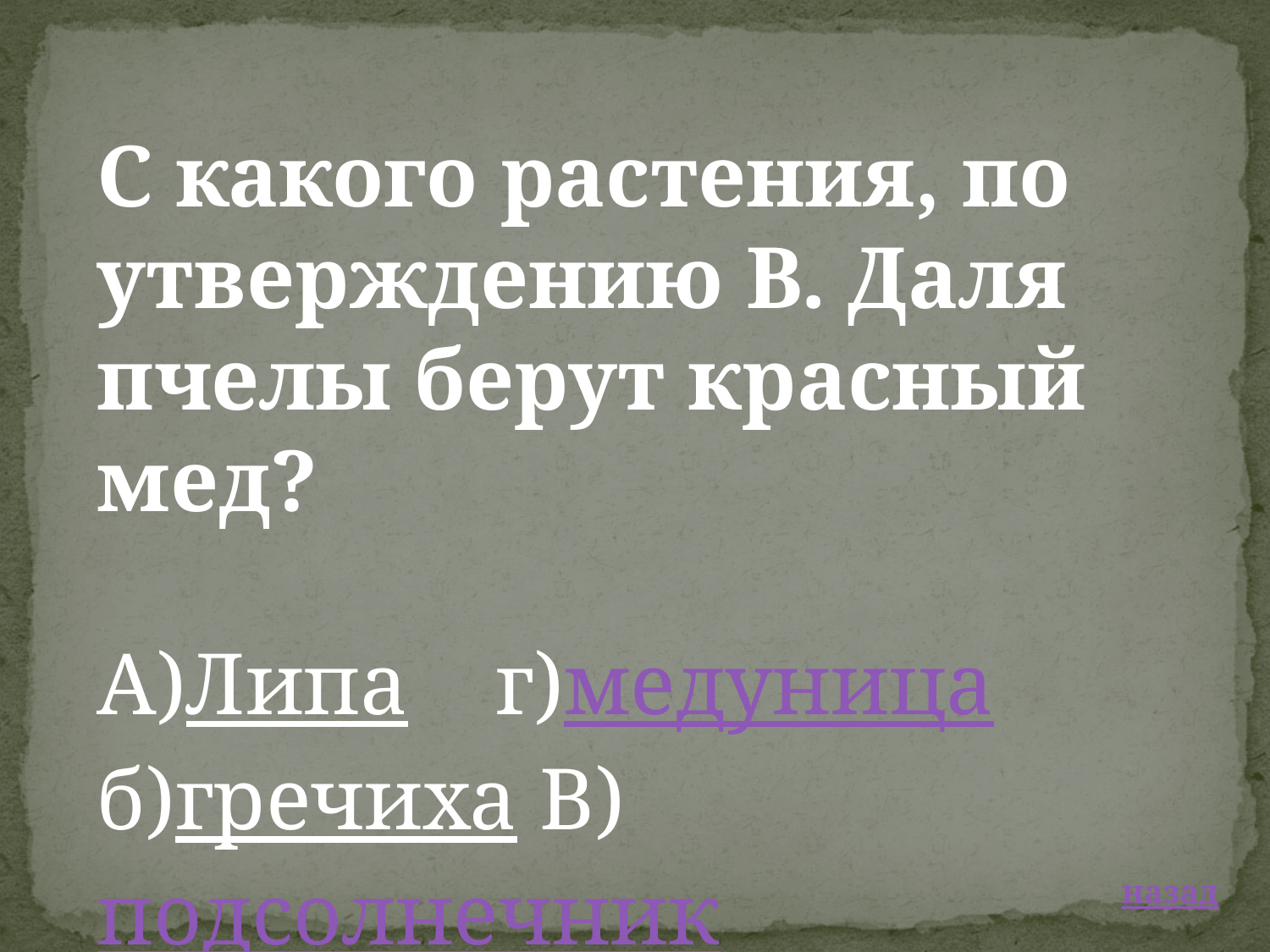

С какого растения, по утверждению В. Даля пчелы берут красный мед?

А)Липа    г)медуница
б)гречиха В)подсолнечник

 назад